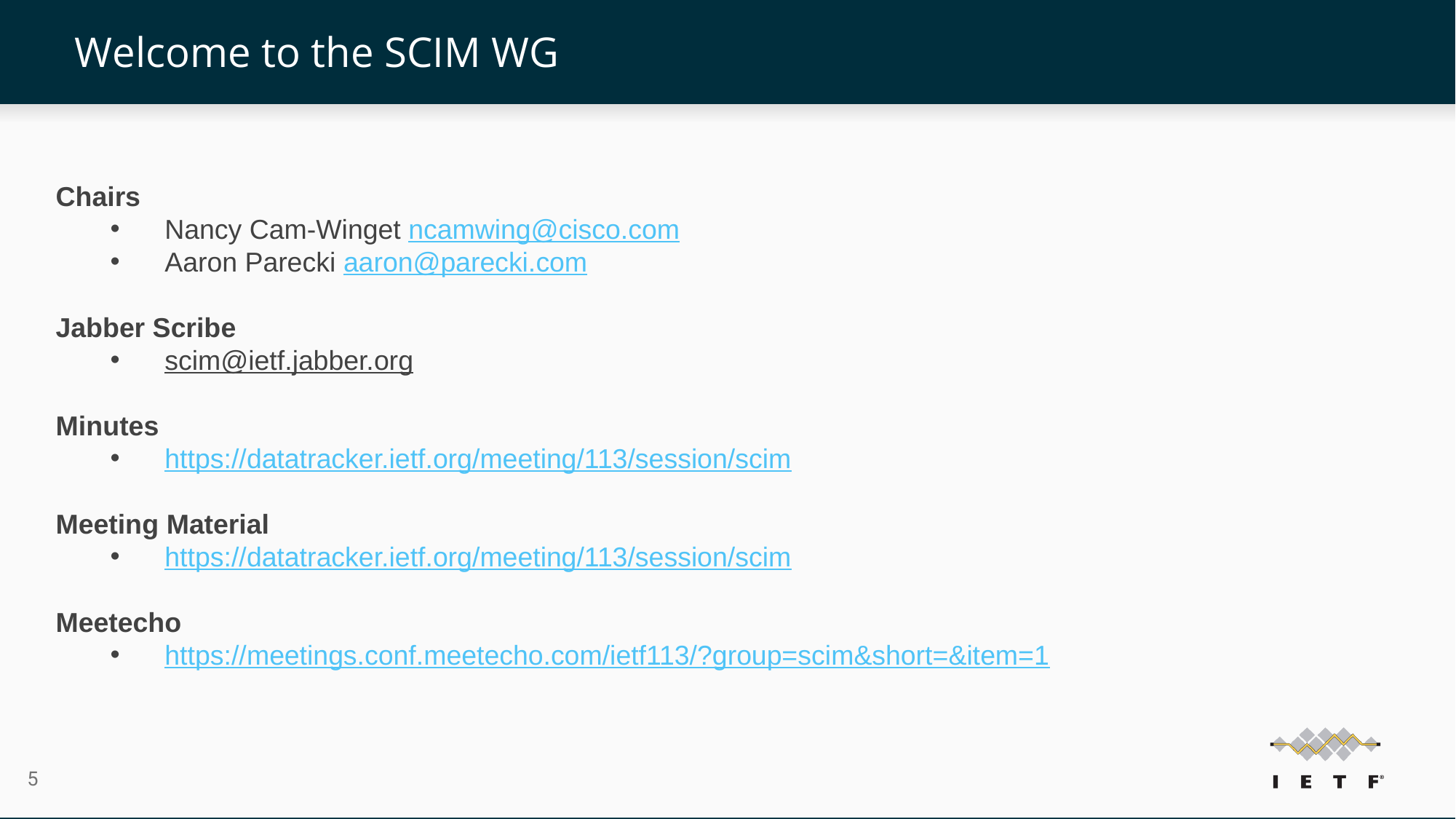

# Welcome to the SCIM WG

Chairs
Nancy Cam-Winget ncamwing@cisco.com
Aaron Parecki aaron@parecki.com

Jabber Scribe
scim@ietf.jabber.org

Minutes
https://datatracker.ietf.org/meeting/113/session/scim

Meeting Material
https://datatracker.ietf.org/meeting/113/session/scim

Meetecho
https://meetings.conf.meetecho.com/ietf113/?group=scim&short=&item=1
5